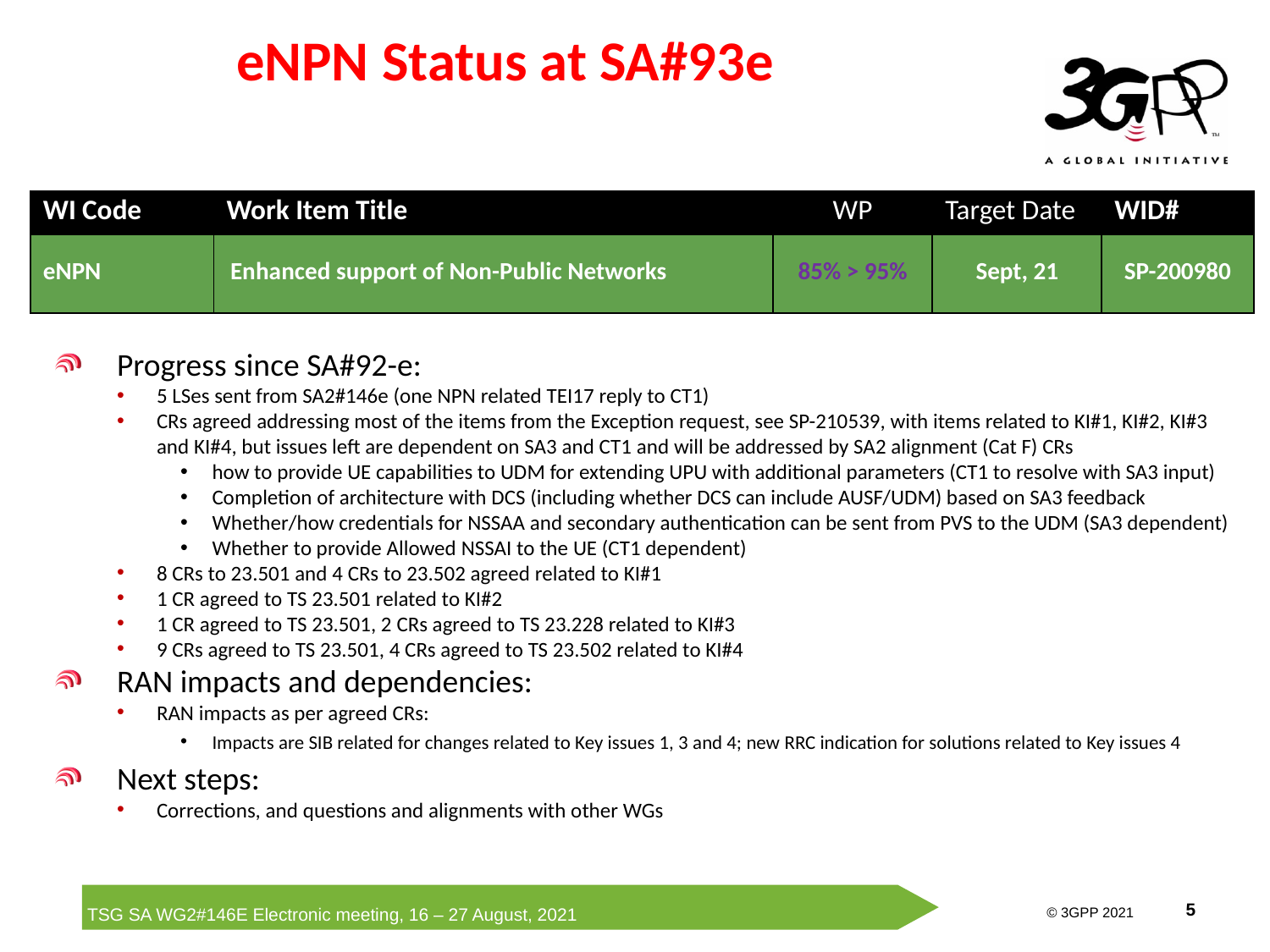

# eNPN Status at SA#93e
| WI Code | Work Item Title | WP | Target Date | WID# |
| --- | --- | --- | --- | --- |
| eNPN | Enhanced support of Non-Public Networks | 85% > 95% | Sept, 21 | SP-200980 |
Progress since SA#92-e:
5 LSes sent from SA2#146e (one NPN related TEI17 reply to CT1)
CRs agreed addressing most of the items from the Exception request, see SP-210539, with items related to KI#1, KI#2, KI#3 and KI#4, but issues left are dependent on SA3 and CT1 and will be addressed by SA2 alignment (Cat F) CRs
how to provide UE capabilities to UDM for extending UPU with additional parameters (CT1 to resolve with SA3 input)
Completion of architecture with DCS (including whether DCS can include AUSF/UDM) based on SA3 feedback
Whether/how credentials for NSSAA and secondary authentication can be sent from PVS to the UDM (SA3 dependent)
Whether to provide Allowed NSSAI to the UE (CT1 dependent)
8 CRs to 23.501 and 4 CRs to 23.502 agreed related to KI#1
1 CR agreed to TS 23.501 related to KI#2
1 CR agreed to TS 23.501, 2 CRs agreed to TS 23.228 related to KI#3
9 CRs agreed to TS 23.501, 4 CRs agreed to TS 23.502 related to KI#4
RAN impacts and dependencies:
RAN impacts as per agreed CRs:
Impacts are SIB related for changes related to Key issues 1, 3 and 4; new RRC indication for solutions related to Key issues 4
Next steps:
Corrections, and questions and alignments with other WGs